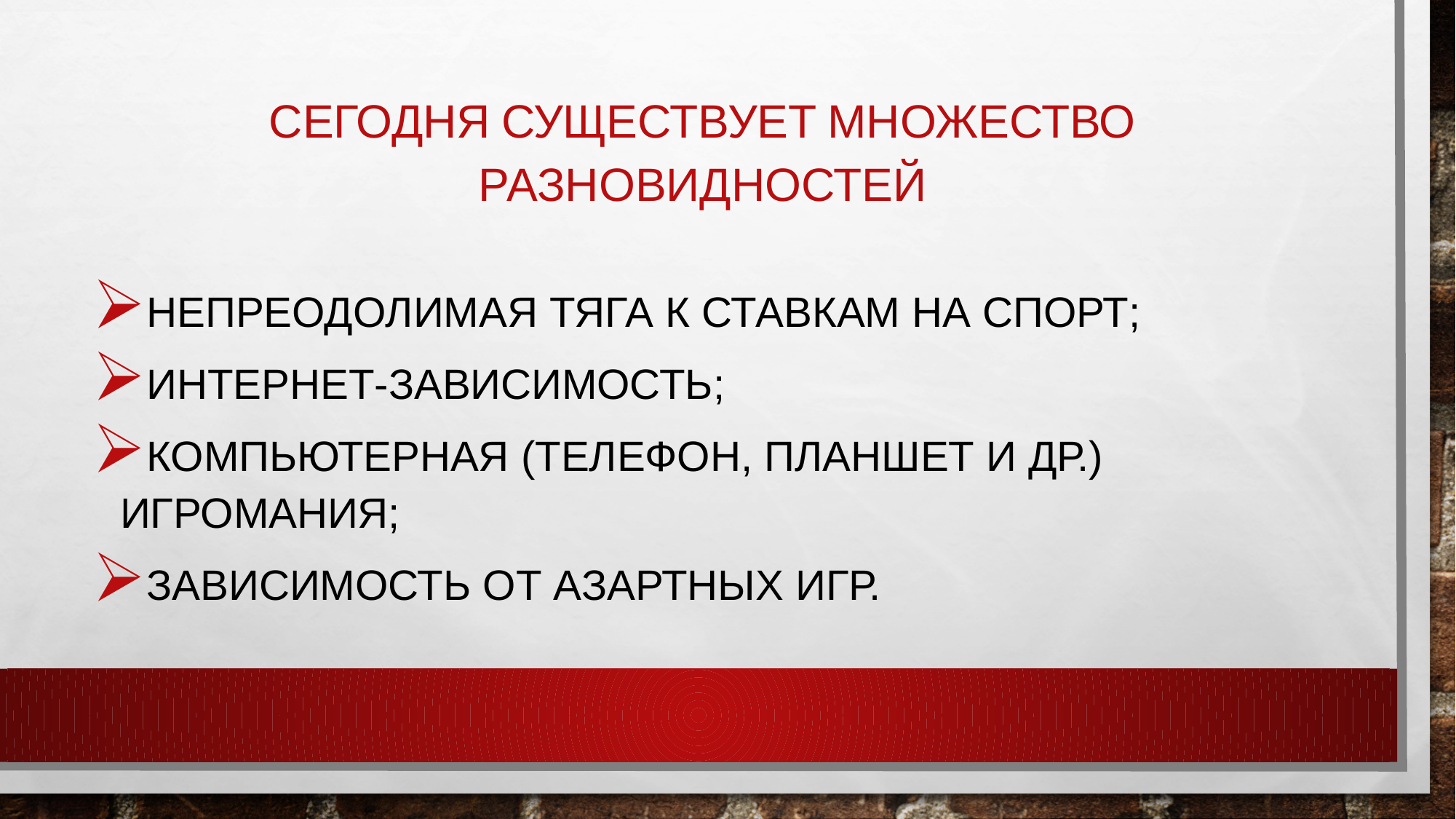

# Сегодня существует множество разновидностей
Непреодолимая тяга к ставкам на спорт;
Интернет-зависимость;
Компьютерная (телефон, планшет и др.) игромания;
Зависимость от азартных игр.